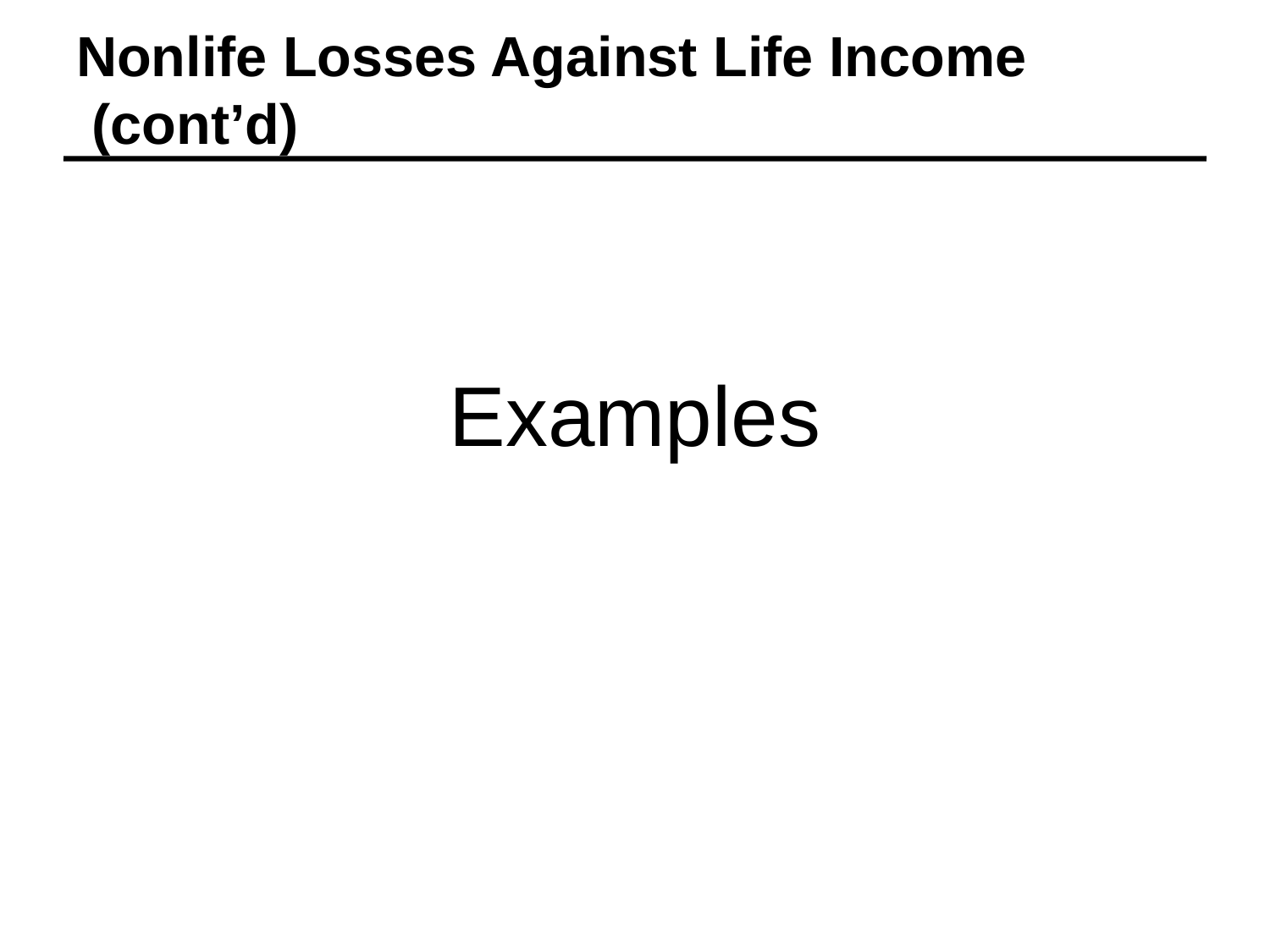

# Nonlife Losses Against Life Income (cont’d)

Examples